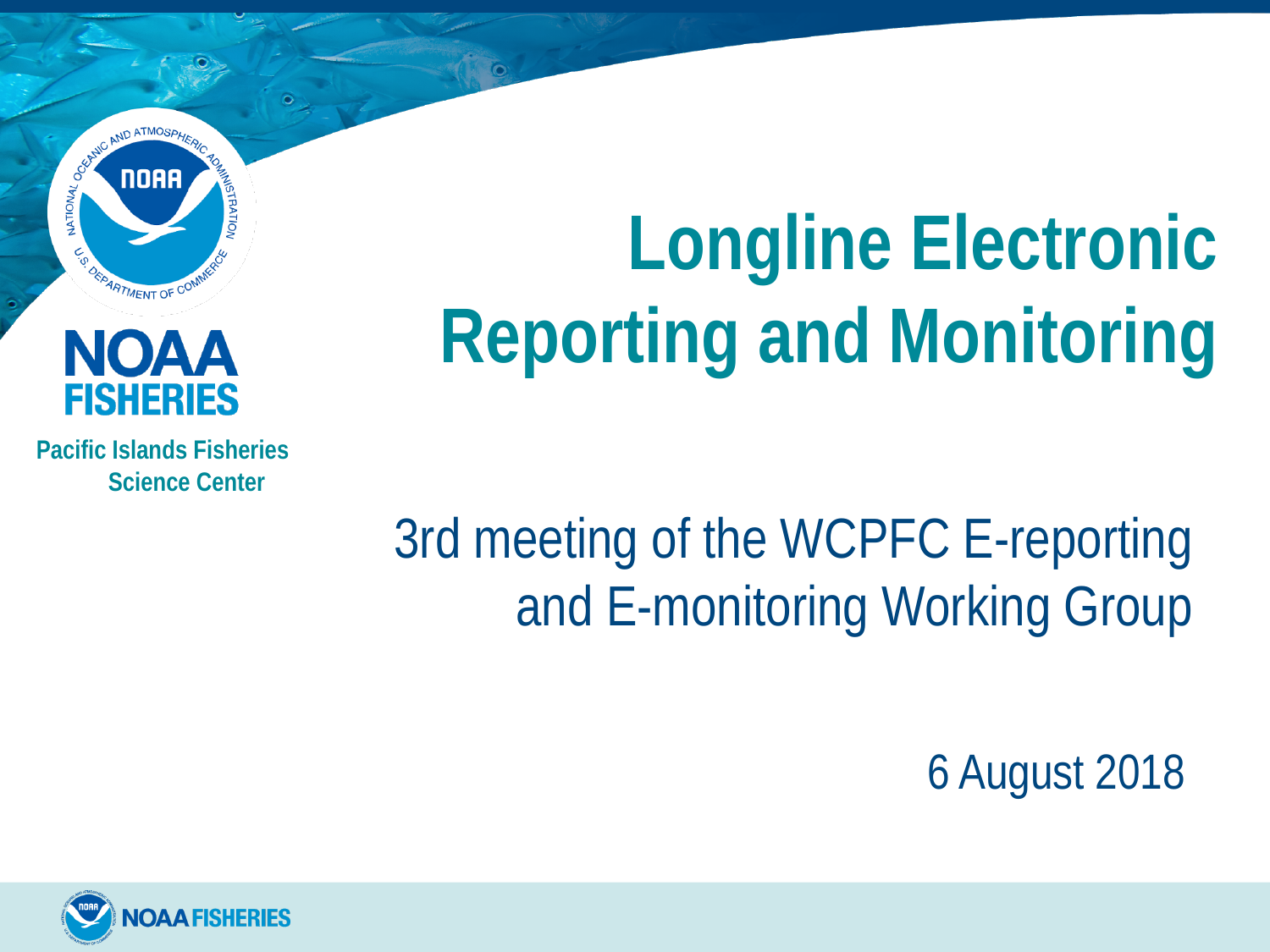

# Longline Electronic Reporting and Monitoring
Pacific Islands Fisheries Science Center
3rd meeting of the WCPFC E-reporting and E-monitoring Working Group
6 August 2018